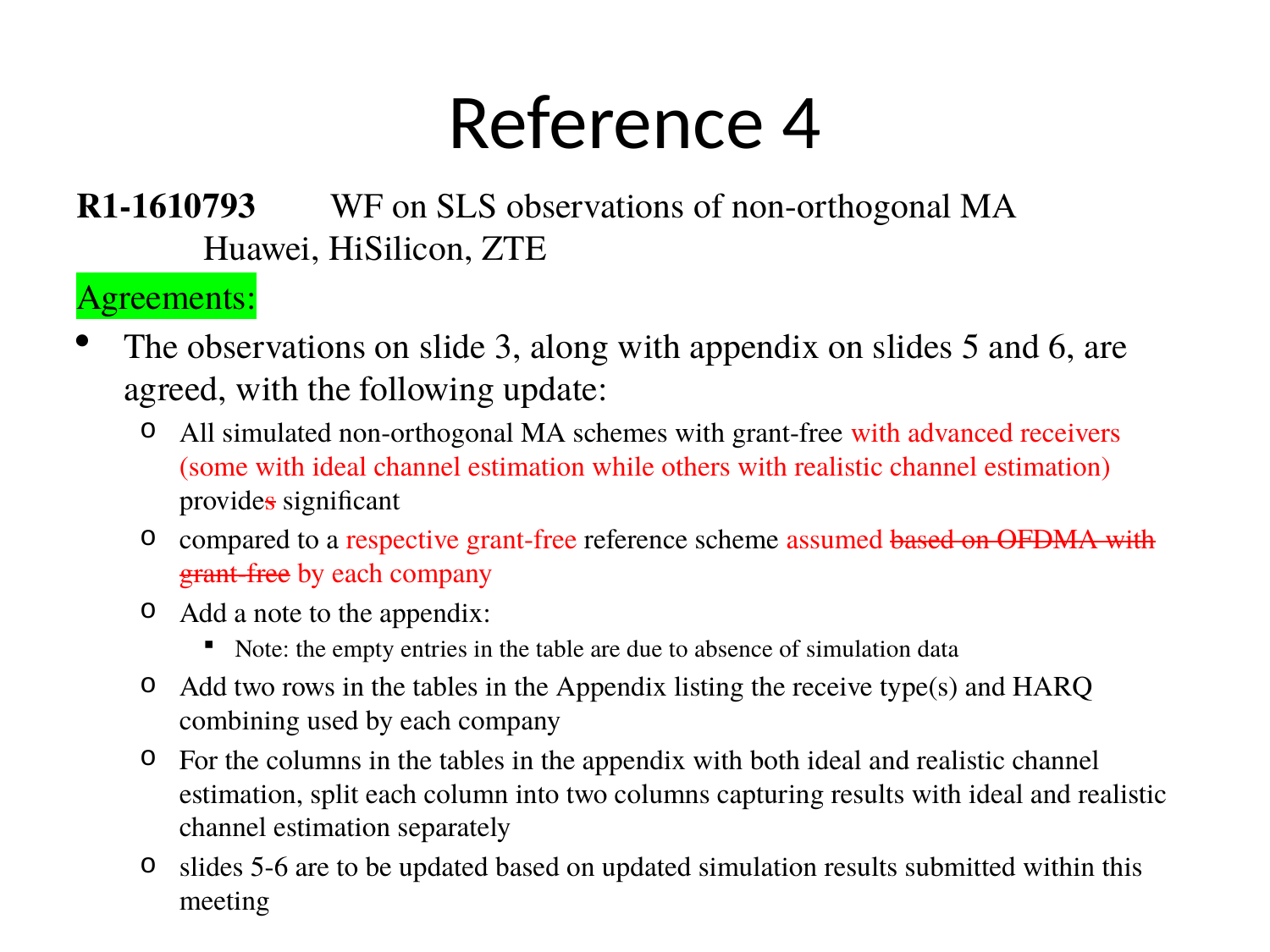

# Reference 4
R1-1610793	WF on SLS observations of non-orthogonal MA 	Huawei, HiSilicon, ZTE
Agreements:
The observations on slide 3, along with appendix on slides 5 and 6, are agreed, with the following update:
All simulated non-orthogonal MA schemes with grant-free with advanced receivers (some with ideal channel estimation while others with realistic channel estimation) provides significant
compared to a respective grant-free reference scheme assumed based on OFDMA with grant-free by each company
Add a note to the appendix:
Note: the empty entries in the table are due to absence of simulation data
Add two rows in the tables in the Appendix listing the receive type(s) and HARQ combining used by each company
For the columns in the tables in the appendix with both ideal and realistic channel estimation, split each column into two columns capturing results with ideal and realistic channel estimation separately
slides 5-6 are to be updated based on updated simulation results submitted within this meeting